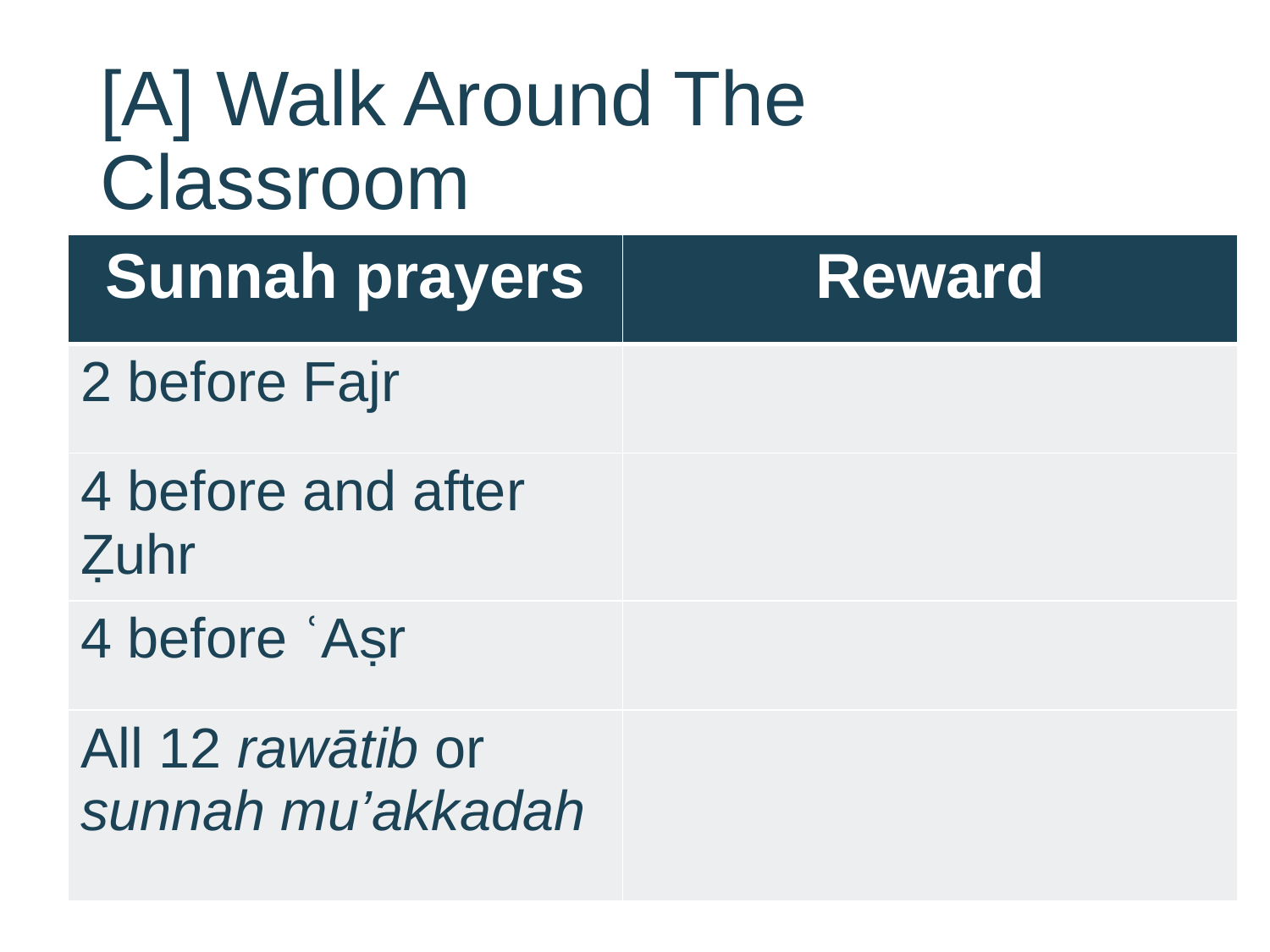

# [A] Walk Around The Classroom

| Sunnah prayers | Reward |
| --- | --- |
| 2 before Fajr |  |
| 4 before and after Ẓuhr |  |
| 4 before ʿAṣr |  |
| All 12 rawātib or sunnah mu’akkadah |  |